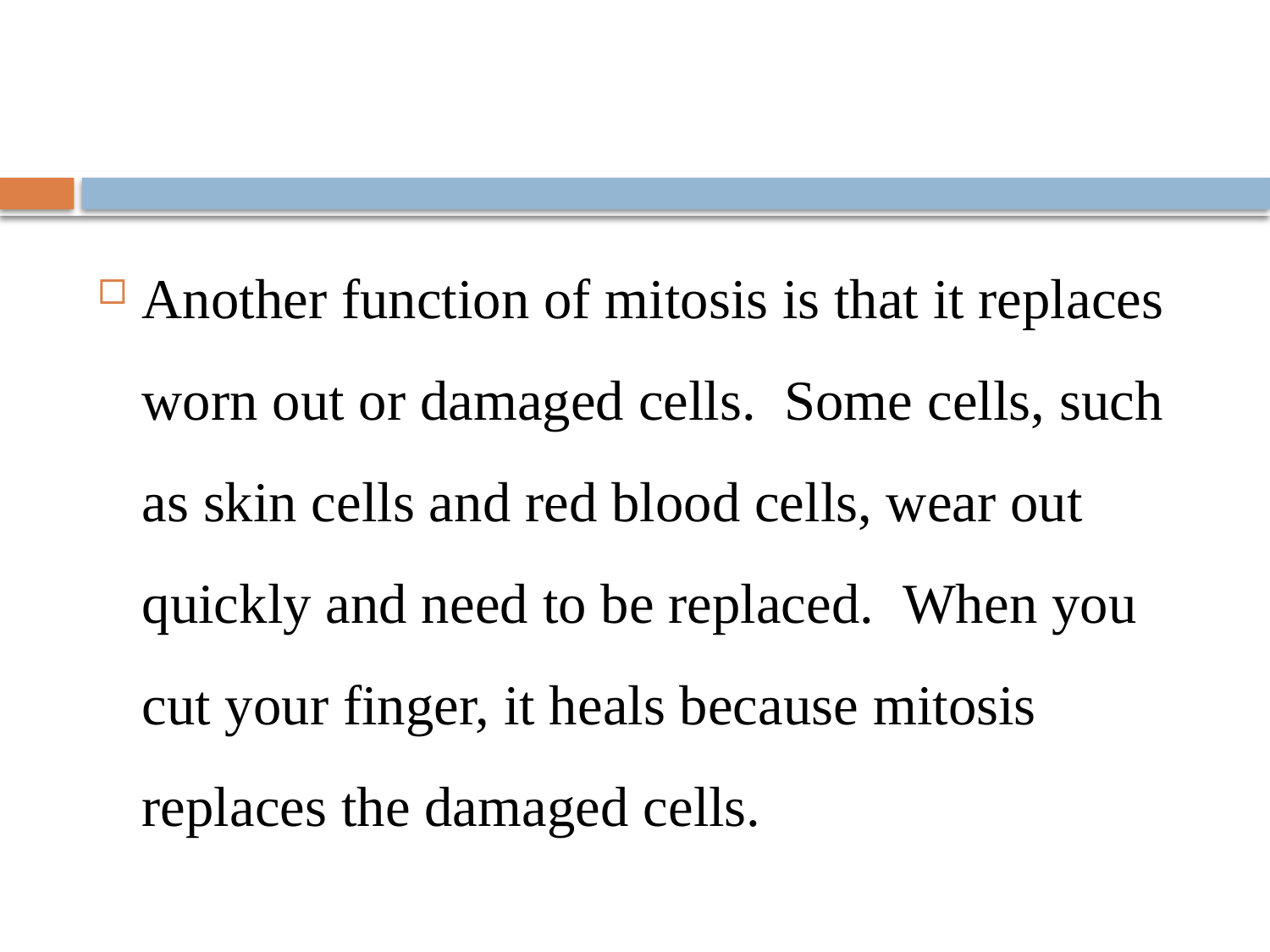

#
Another function of mitosis is that it replaces worn out or damaged cells.  Some cells, such as skin cells and red blood cells, wear out quickly and need to be replaced.  When you cut your finger, it heals because mitosis replaces the damaged cells.